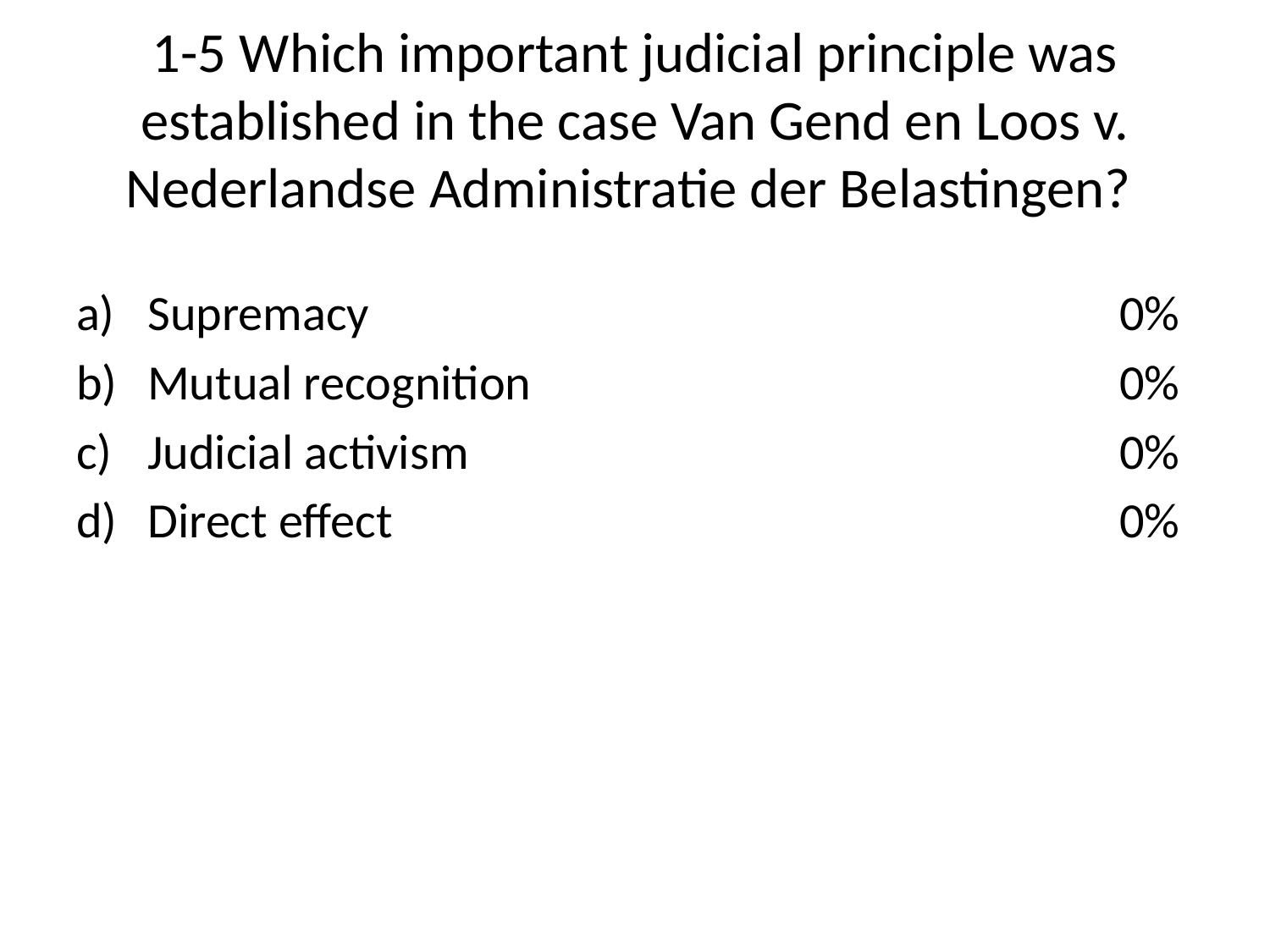

# 1-5 Which important judicial principle was established in the case Van Gend en Loos v. Nederlandse Administratie der Belastingen?
Supremacy
Mutual recognition
Judicial activism
Direct effect
0%
0%
0%
0%